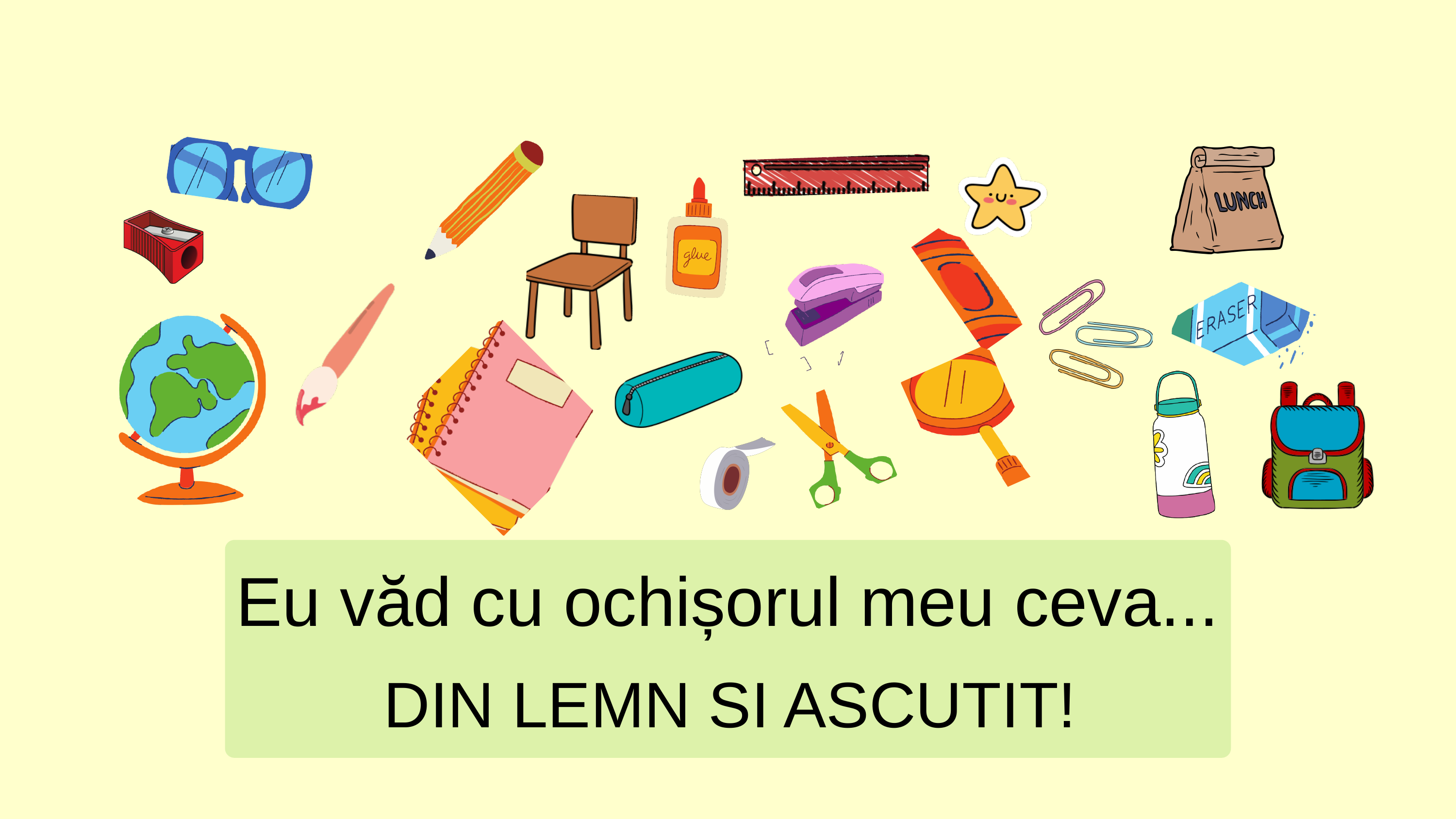

Eu văd cu ochișorul meu ceva...
DIN LEMN SI ASCUTIT!